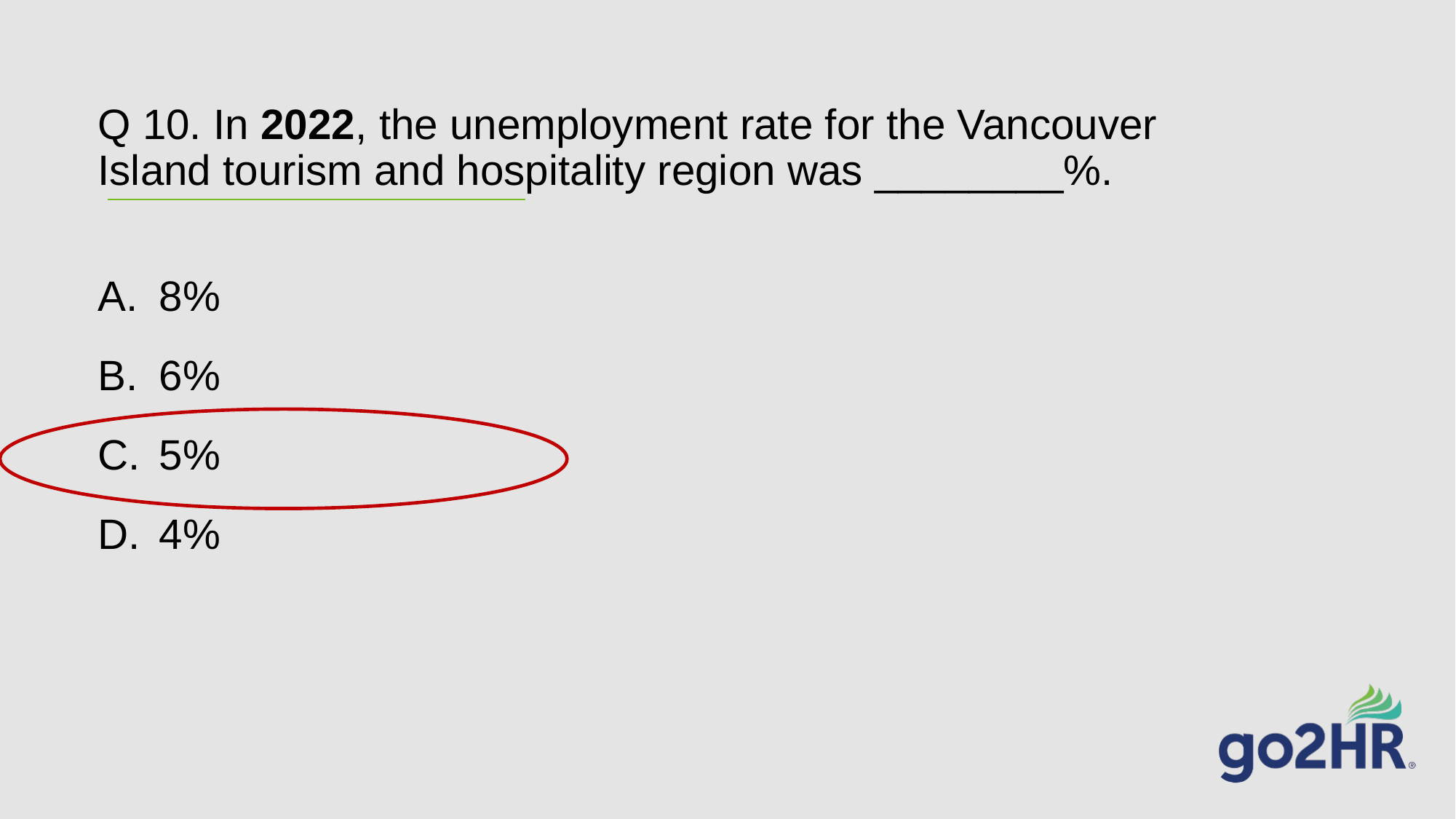

# Q 10. In 2022, the unemployment rate for the Vancouver Island tourism and hospitality region was ________%.
8%
6%
5%
4%